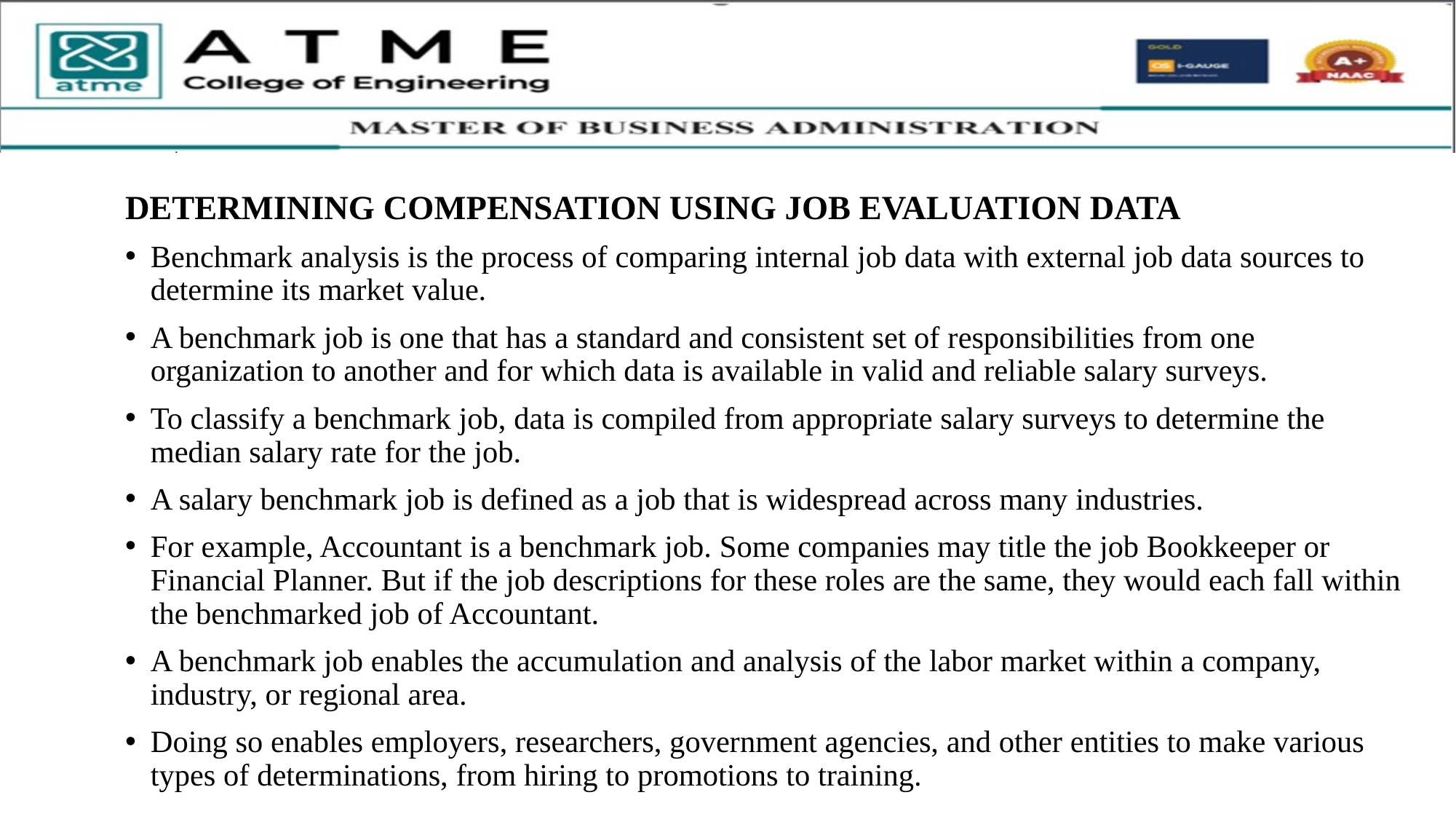

DETERMINING COMPENSATION USING JOB EVALUATION DATA
Benchmark analysis is the process of comparing internal job data with external job data sources to determine its market value.
A benchmark job is one that has a standard and consistent set of responsibilities from one organization to another and for which data is available in valid and reliable salary surveys.
To classify a benchmark job, data is compiled from appropriate salary surveys to determine the median salary rate for the job.
A salary benchmark job is defined as a job that is widespread across many industries.
For example, Accountant is a benchmark job. Some companies may title the job Bookkeeper or Financial Planner. But if the job descriptions for these roles are the same, they would each fall within the benchmarked job of Accountant.
A benchmark job enables the accumulation and analysis of the labor market within a company, industry, or regional area.
Doing so enables employers, researchers, government agencies, and other entities to make various types of determinations, from hiring to promotions to training.